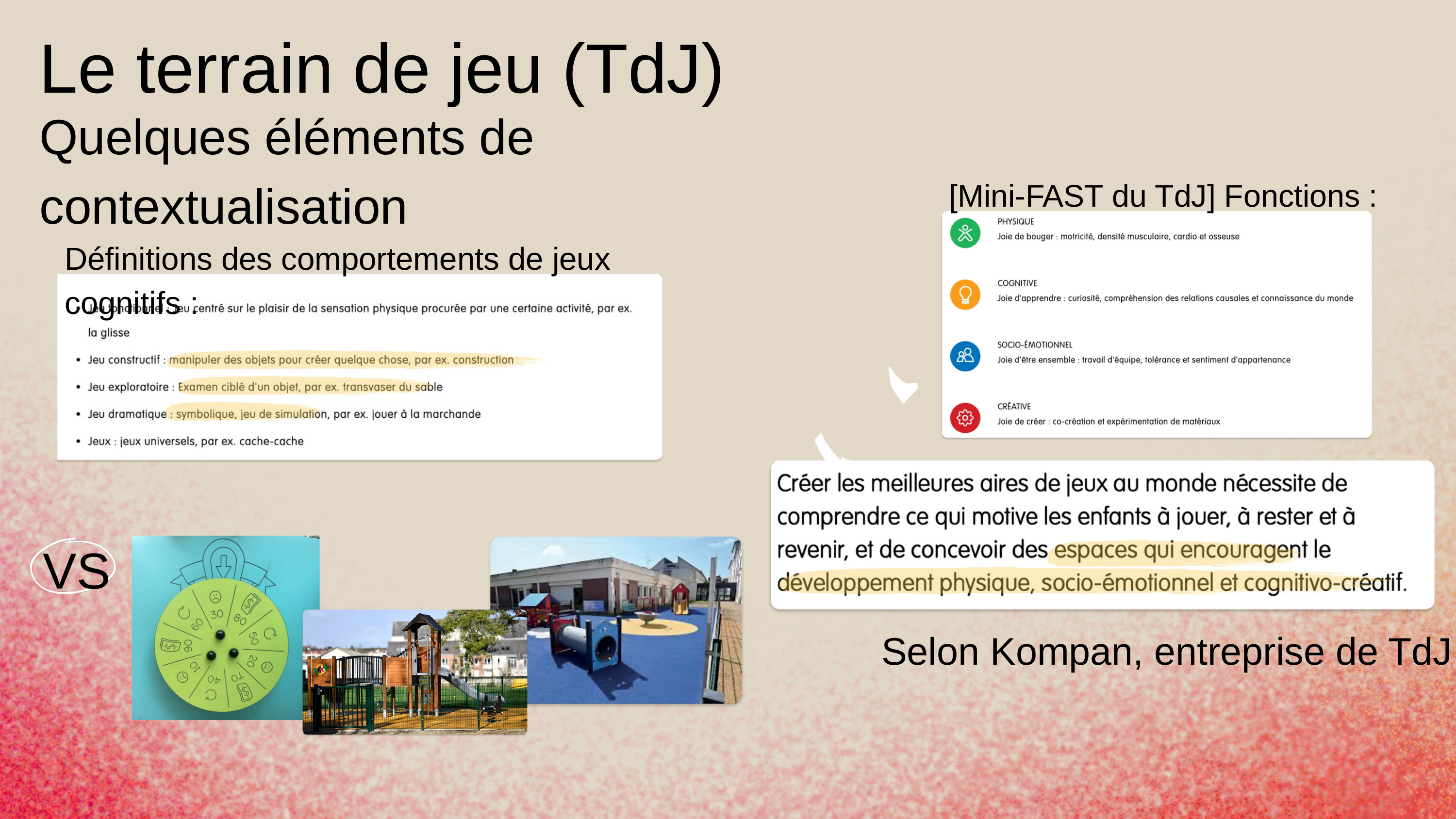

Le terrain de jeu (TdJ)
Quelques éléments de contextualisation
 [Mini-FAST du TdJ] Fonctions :

Définitions des comportements de jeux cognitifs :

VS

Selon Kompan, entreprise de TdJ